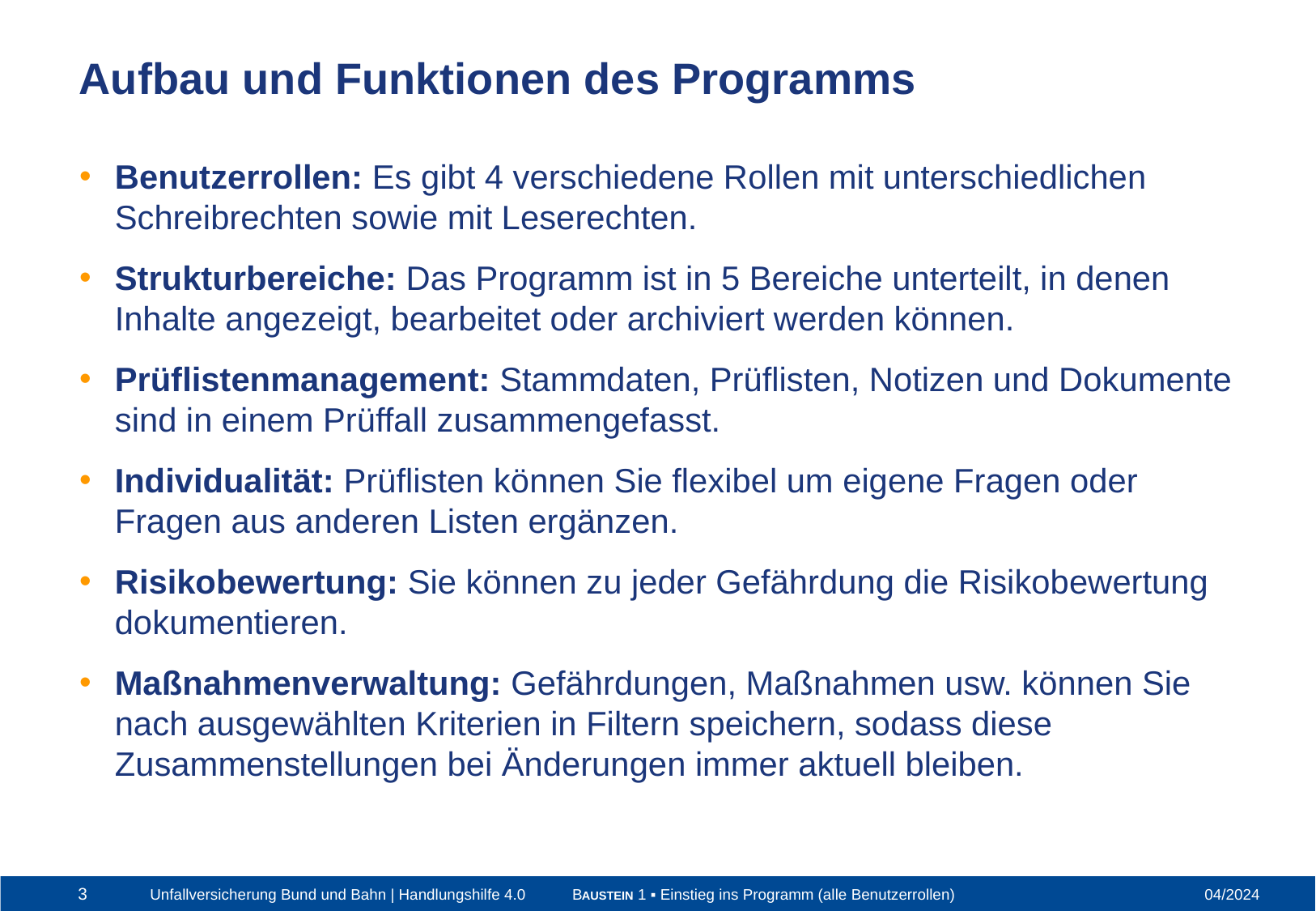

# Aufbau und Funktionen des Programms
Benutzerrollen: Es gibt 4 verschiedene Rollen mit unterschiedlichen Schreibrechten sowie mit Leserechten.
Strukturbereiche: Das Programm ist in 5 Bereiche unterteilt, in denen Inhalte angezeigt, bearbeitet oder archiviert werden können.
Prüflistenmanagement: Stammdaten, Prüflisten, Notizen und Dokumente sind in einem Prüffall zusammengefasst.
Individualität: Prüflisten können Sie flexibel um eigene Fragen oder Fragen aus anderen Listen ergänzen.
Risikobewertung: Sie können zu jeder Gefährdung die Risikobewertung dokumentieren.
Maßnahmenverwaltung: Gefährdungen, Maßnahmen usw. können Sie nach ausgewählten Kriterien in Filtern speichern, sodass diese Zusammenstellungen bei Änderungen immer aktuell bleiben.